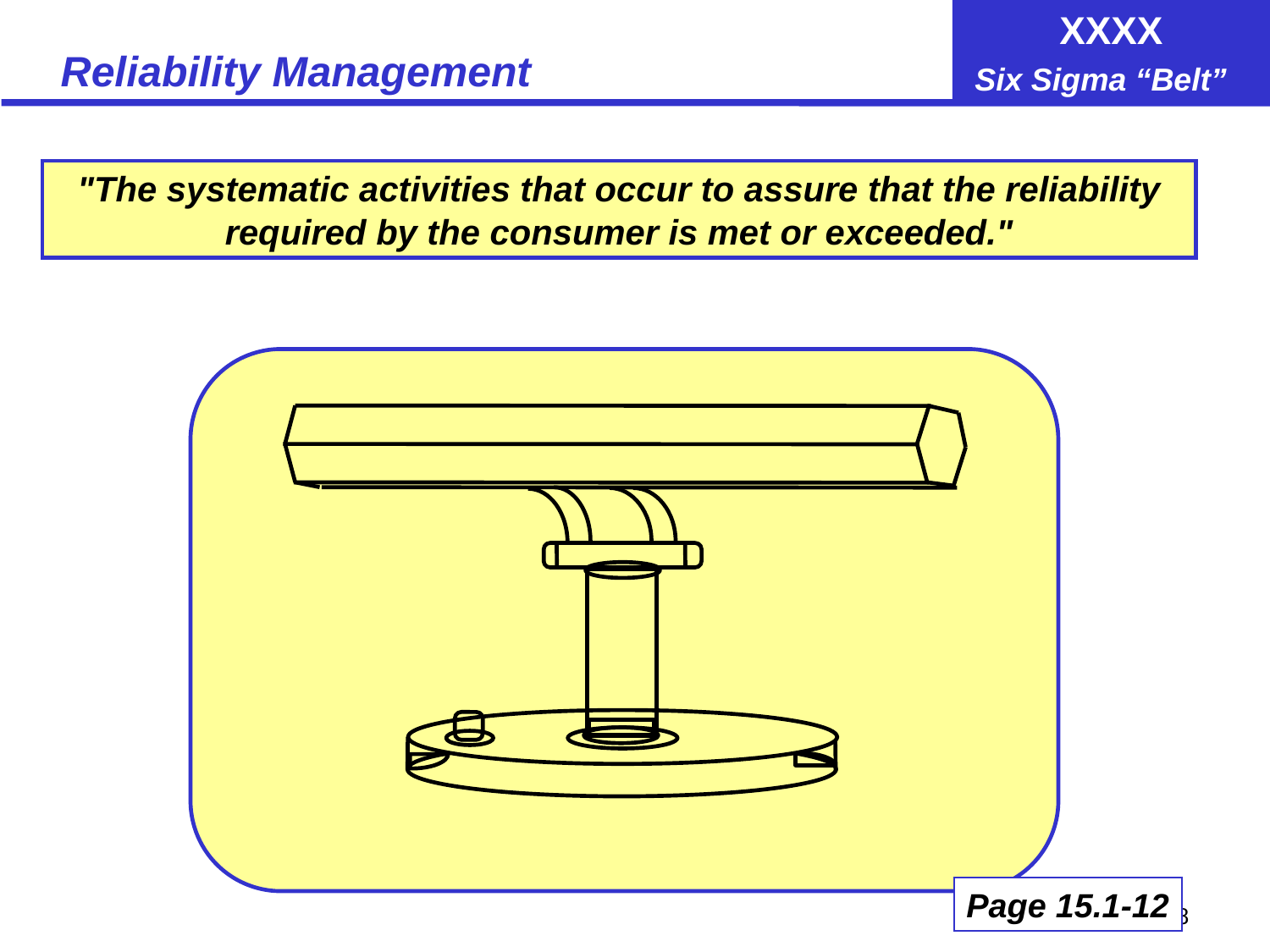

# Reliability Management
"The systematic activities that occur to assure that the reliability required by the consumer is met or exceeded."

Page 15.1-12